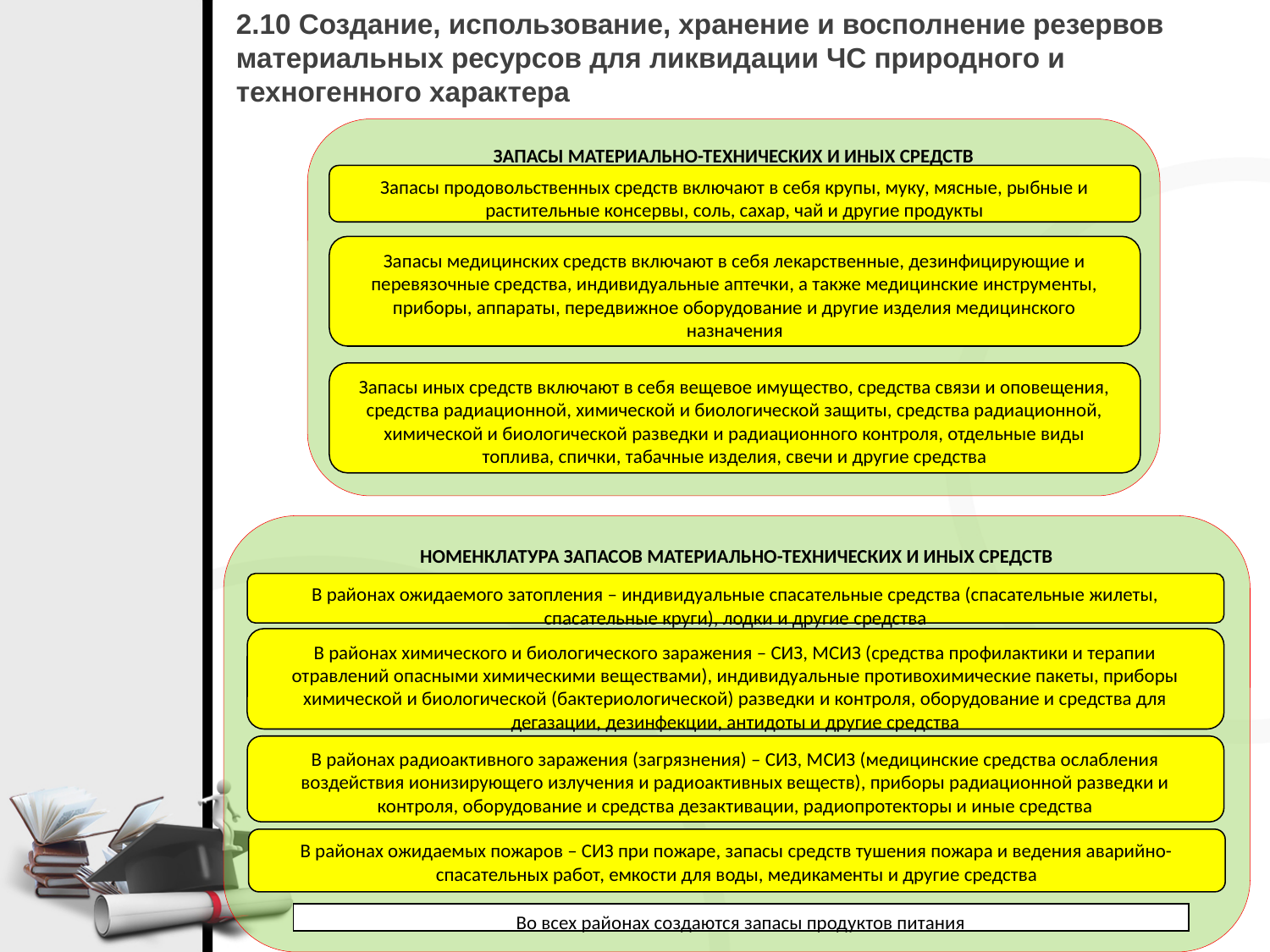

2.10 Создание, использование, хранение и восполнение резервов
материальных ресурсов для ликвидации ЧС природного и
техногенного характера
ЗАПАСЫ МАТЕРИАЛЬНО-ТЕХНИЧЕСКИХ И ИНЫХ СРЕДСТВ
Запасы продовольственных средств включают в себя крупы, муку, мясные, рыбные и растительные консервы, соль, сахар, чай и другие продукты

Запасы медицинских средств включают в себя лекарственные, дезинфицирующие и перевязочные средства, индивидуальные аптечки, а также медицинские инструменты, приборы, аппараты, передвижное оборудование и другие изделия медицинского назначения

Запасы иных средств включают в себя вещевое имущество, средства связи и оповещения, средства радиационной, химической и биологической защиты, средства радиационной, химической и биологической разведки и радиационного контроля, отдельные виды топлива, спички, табачные изделия, свечи и другие средства

НОМЕНКЛАТУРА ЗАПАСОВ МАТЕРИАЛЬНО-ТЕХНИЧЕСКИХ И ИНЫХ СРЕДСТВ
В районах ожидаемого затопления – индивидуальные спасательные средства (спасательные жилеты, спасательные круги), лодки и другие средства
В районах химического и биологического заражения – СИЗ, МСИЗ (средства профилактики и терапии отравлений опасными химическими веществами), индивидуальные противохимические пакеты, приборы химической и биологической (бактериологической) разведки и контроля, оборудование и средства для дегазации, дезинфекции, антидоты и другие средства
В районах радиоактивного заражения (загрязнения) – СИЗ, МСИЗ (медицинские средства ослабления воздействия ионизирующего излучения и радиоактивных веществ), приборы радиационной разведки и контроля, оборудование и средства дезактивации, радиопротекторы и иные средства
В районах ожидаемых пожаров – СИЗ при пожаре, запасы средств тушения пожара и ведения аварийно-спасательных работ, емкости для воды, медикаменты и другие средства
Во всех районах создаются запасы продуктов питания